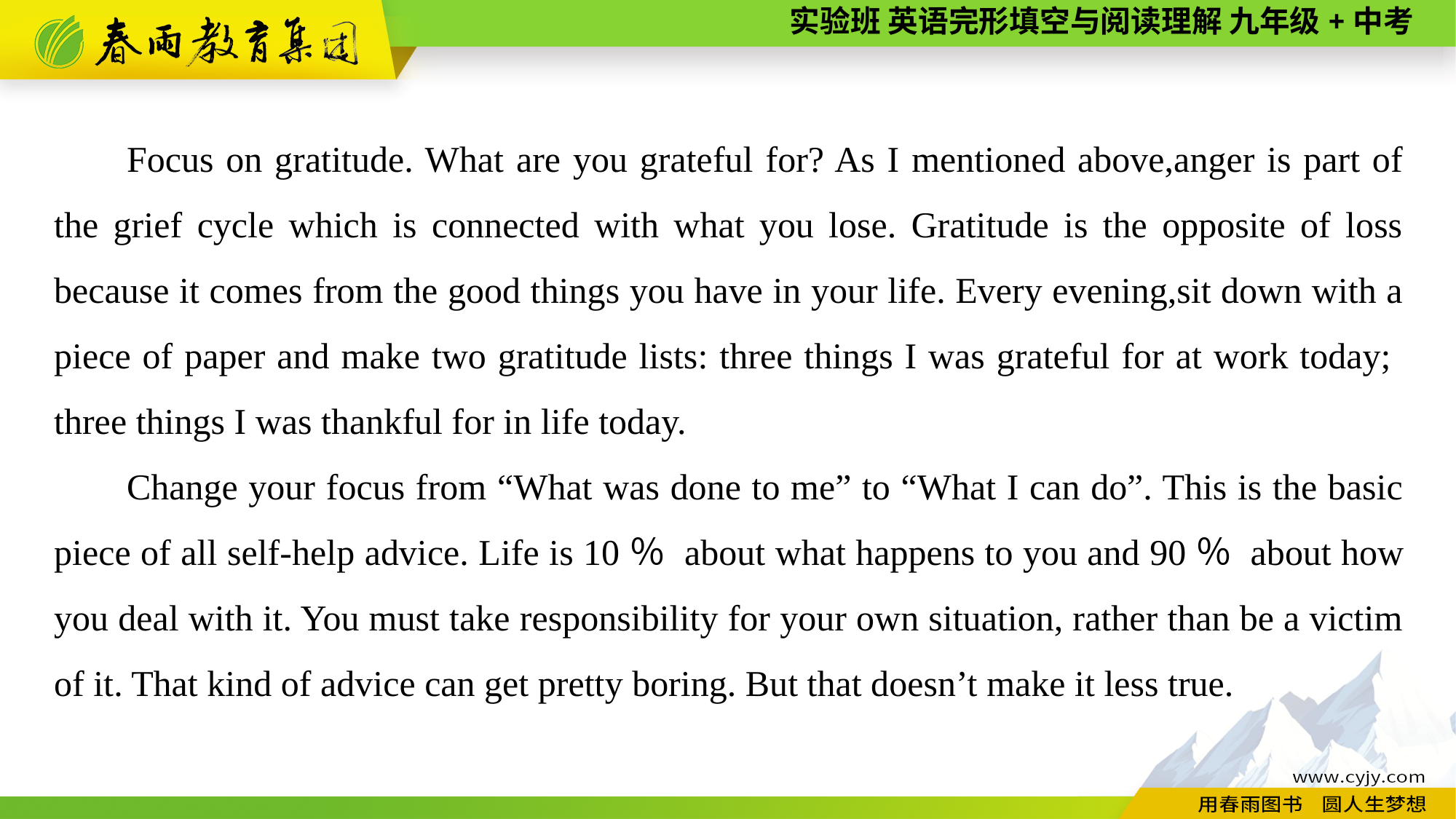

Focus on gratitude. What are you grateful for? As I mentioned above,anger is part of the grief cycle which is connected with what you lose. Gratitude is the opposite of loss because it comes from the good things you have in your life. Every evening,sit down with a piece of paper and make two gratitude lists: three things I was grateful for at work today;  three things I was thankful for in life today.
Change your focus from “What was done to me” to “What I can do”. This is the basic piece of all self-help advice. Life is 10％ about what happens to you and 90％ about how you deal with it. You must take responsibility for your own situation, rather than be a victim of it. That kind of advice can get pretty boring. But that doesn’t make it less true.